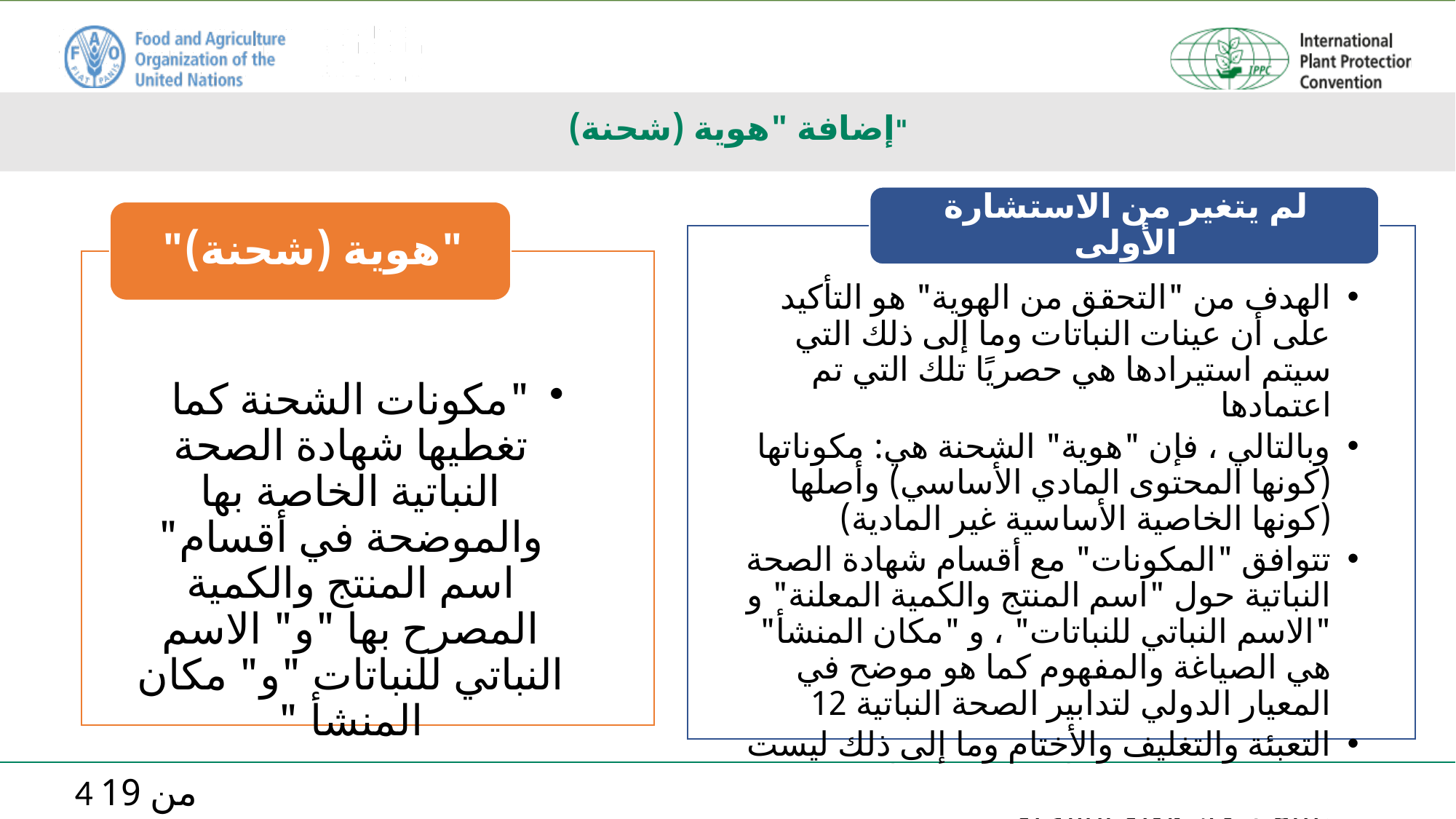

# إضافة "هوية (شحنة)"
الهدف من "التحقق من الهوية" هو التأكيد على أن عينات النباتات وما إلى ذلك التي سيتم استيرادها هي حصريًا تلك التي تم اعتمادها
وبالتالي ، فإن "هوية" الشحنة هي: مكوناتها (كونها المحتوى المادي الأساسي) وأصلها (كونها الخاصية الأساسية غير المادية)
تتوافق "المكونات" مع أقسام شهادة الصحة النباتية حول "اسم المنتج والكمية المعلنة" و "الاسم النباتي للنباتات" ، و "مكان المنشأ" هي الصياغة والمفهوم كما هو موضح في المعيار الدولي لتدابير الصحة النباتية 12
التعبئة والتغليف والأختام وما إلى ذلك ليست عناصر من الشحنة (كما هو محدد) وليست عناصر من هوية الشحنة
لم يتغير من الاستشارة الأولى

"مكونات الشحنة كما تغطيها شهادة الصحة النباتية الخاصة بها والموضحة في أقسام" اسم المنتج والكمية المصرح بها "و" الاسم النباتي للنباتات "و" مكان المنشأ "
"هوية (شحنة)"
4 من 19